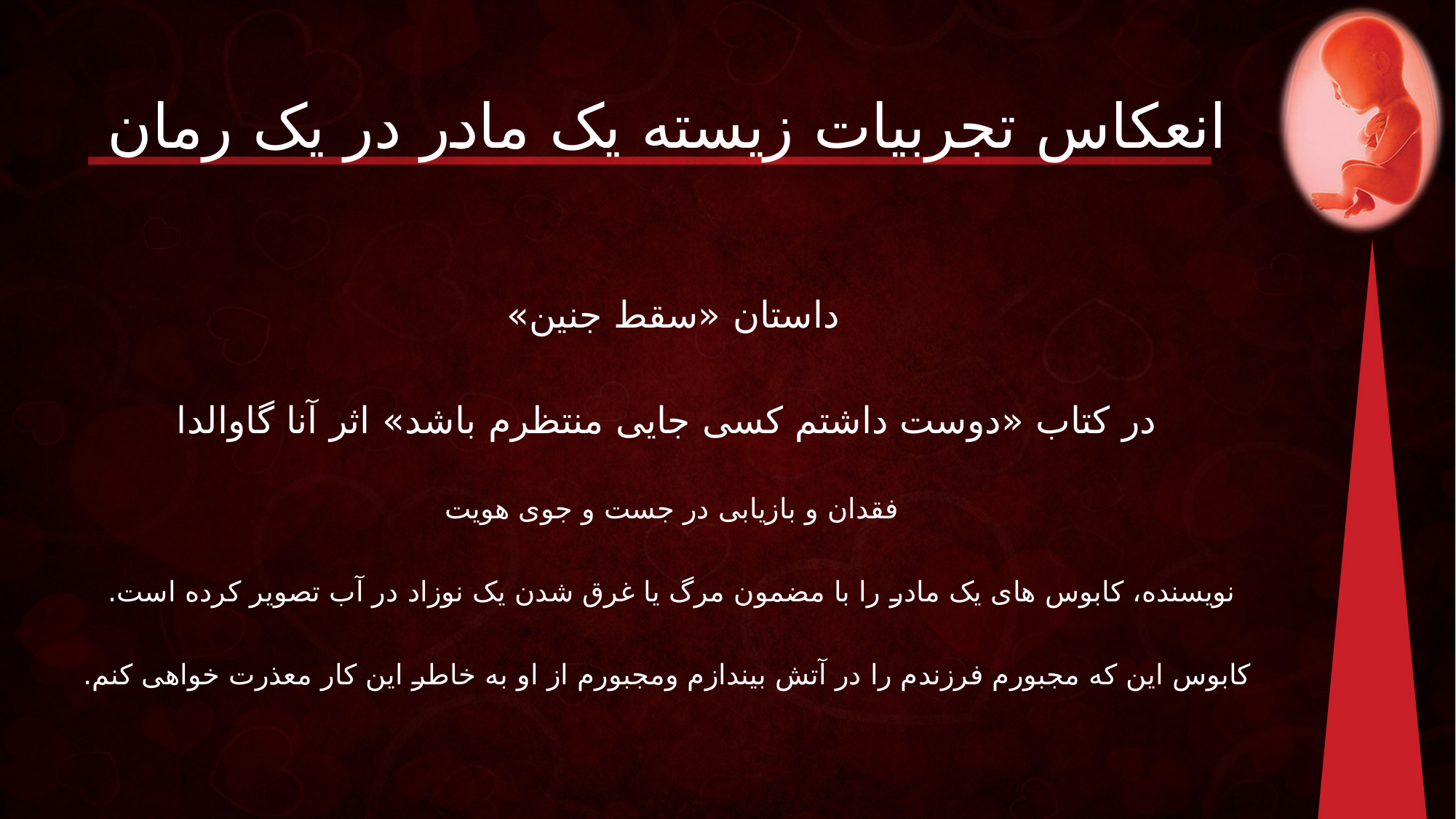

# انعکاس تجربیات زیسته یک مادر در یک رمان
داستان «سقط جنین»
در کتاب «دوست داشتم کسی جایی منتظرم باشد» اثر آنا گاوالدا
فقدان و بازیابی در جست و جوی هویت
نویسنده، کابوس های یک مادر را با مضمون مرگ یا غرق شدن یک نوزاد در آب تصویر کرده است.
کابوس این که مجبورم فرزندم را در آتش بیندازم ومجبورم از او به خاطر این کار معذرت خواهی کنم.